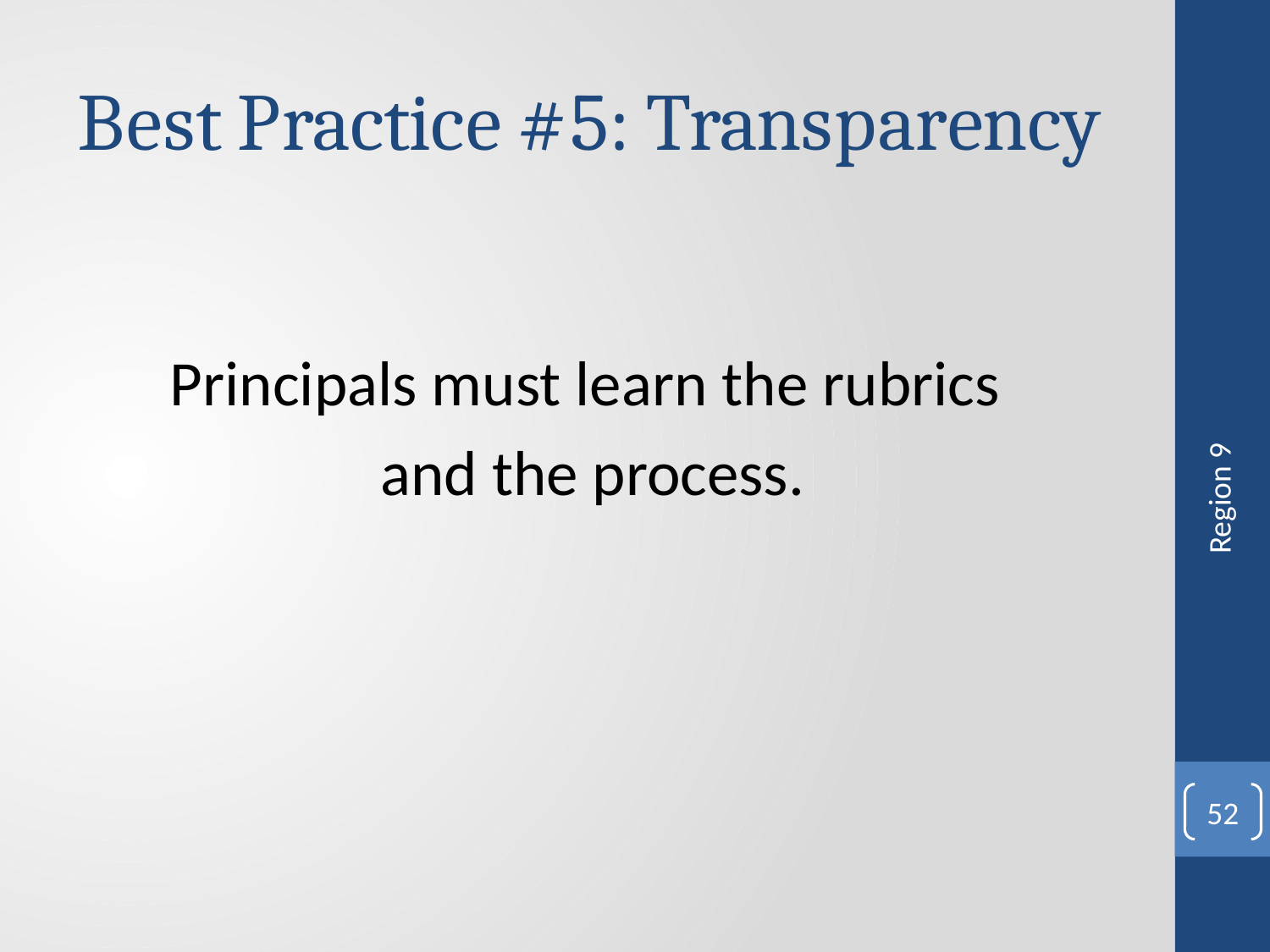

# Best Practice #5: Transparency

Principals must learn the rubrics
and the process.
Region 9
52